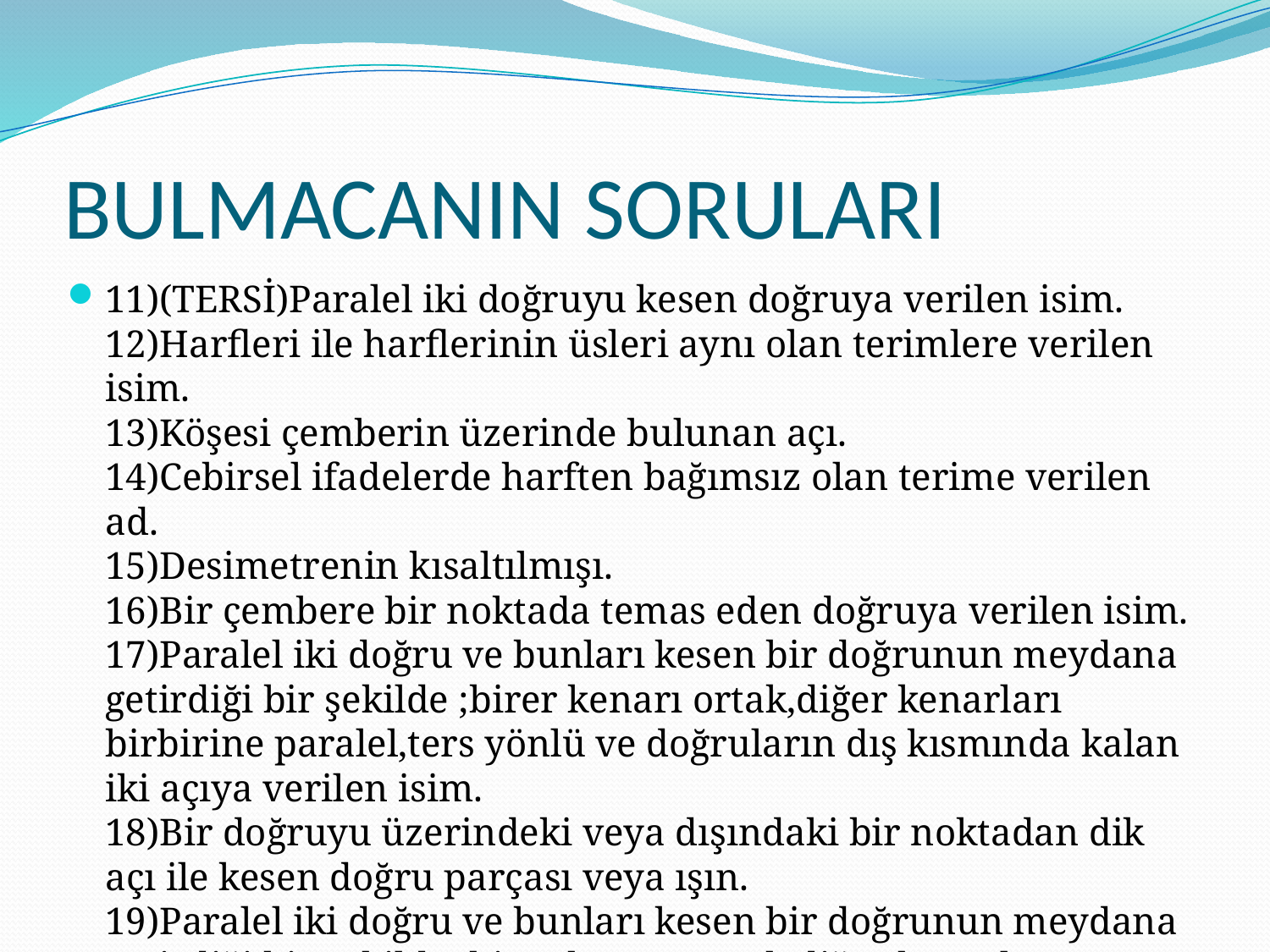

# BULMACANIN SORULARI

11)(TERSİ)Paralel iki doğruyu kesen doğruya verilen isim.
12)Harfleri ile harflerinin üsleri aynı olan terimlere verilen isim.
13)Köşesi çemberin üzerinde bulunan açı.
14)Cebirsel ifadelerde harften bağımsız olan terime verilen ad.
15)Desimetrenin kısaltılmışı.
16)Bir çembere bir noktada temas eden doğruya verilen isim.
17)Paralel iki doğru ve bunları kesen bir doğrunun meydana getirdiği bir şekilde ;birer kenarı ortak,diğer kenarları birbirine paralel,ters yönlü ve doğruların dış kısmında kalan iki açıya verilen isim.
18)Bir doğruyu üzerindeki veya dışındaki bir noktadan dik açı ile kesen doğru parçası veya ışın.
19)Paralel iki doğru ve bunları kesen bir doğrunun meydana getirdiği bir şekilde ;birer kenarı ortak,diğer kenarları birbirine paralel ve aynı yönlü olan iki açıya verilen isim